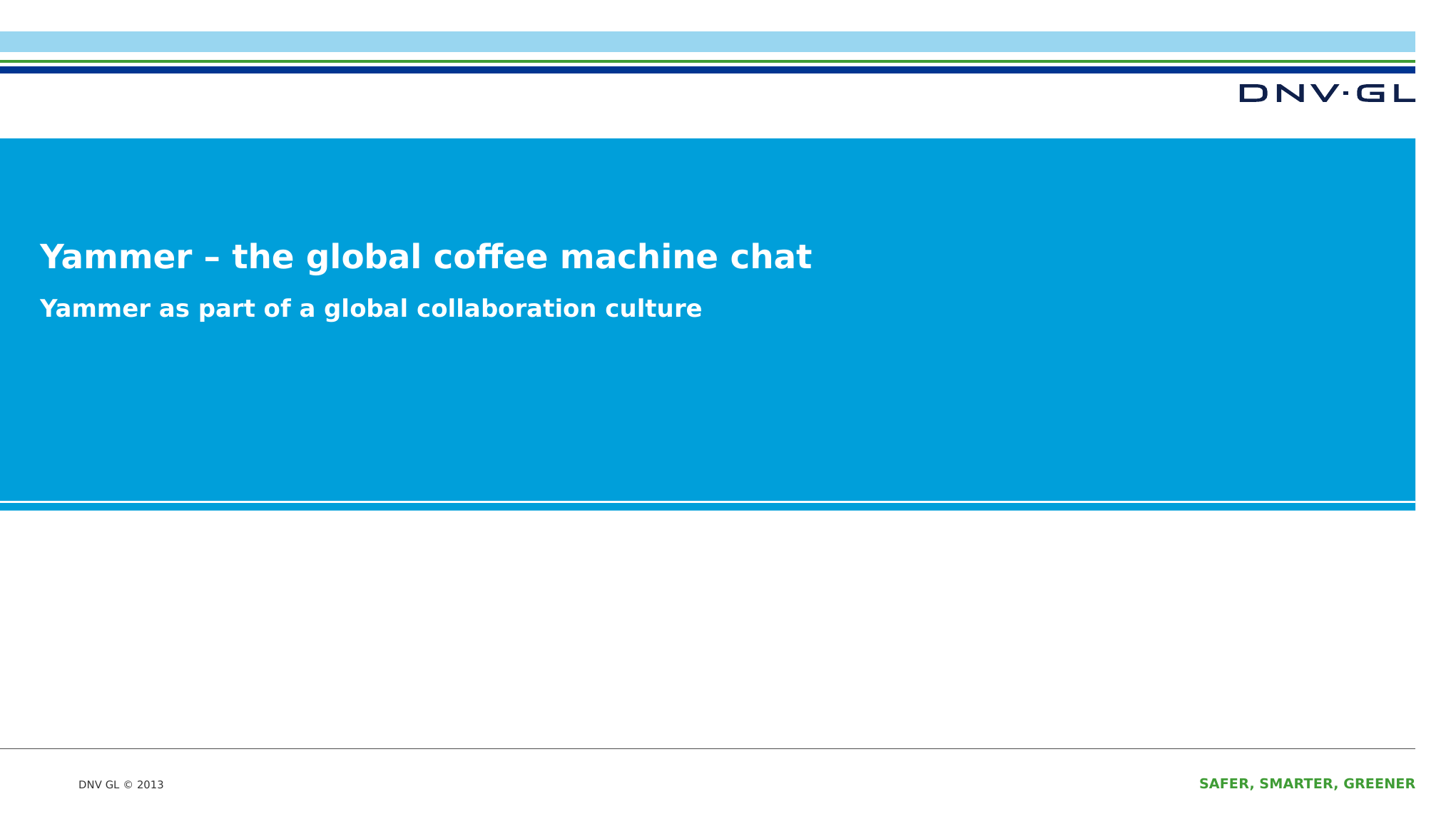

# Yammer – the global coffee machine chat
Yammer as part of a global collaboration culture